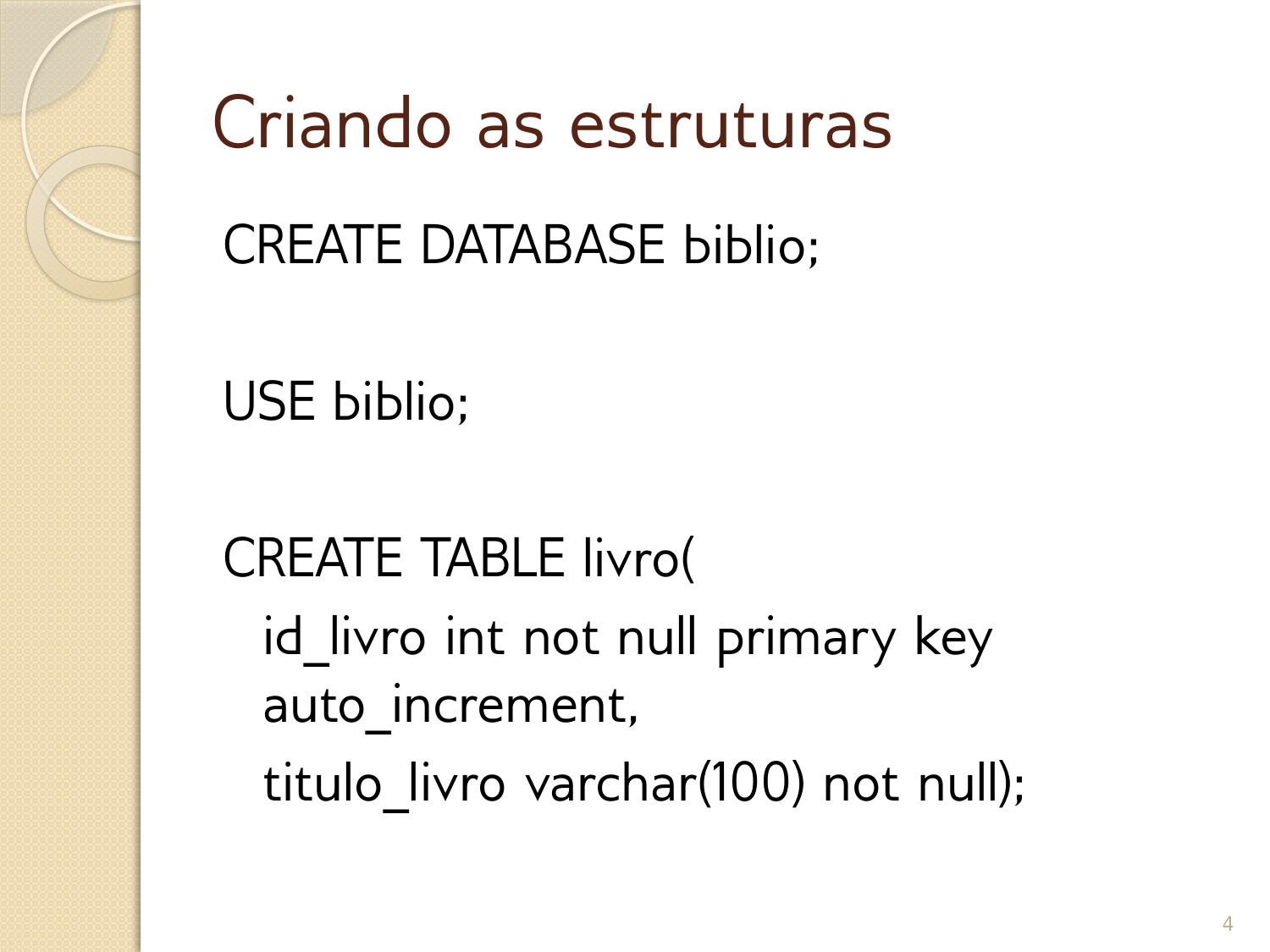

# Criando as estruturas
CREATE DATABASE biblio;

USE biblio;

CREATE TABLE livro(
	id_livro int not null primary key auto_increment,
	titulo_livro varchar(100) not null);

4